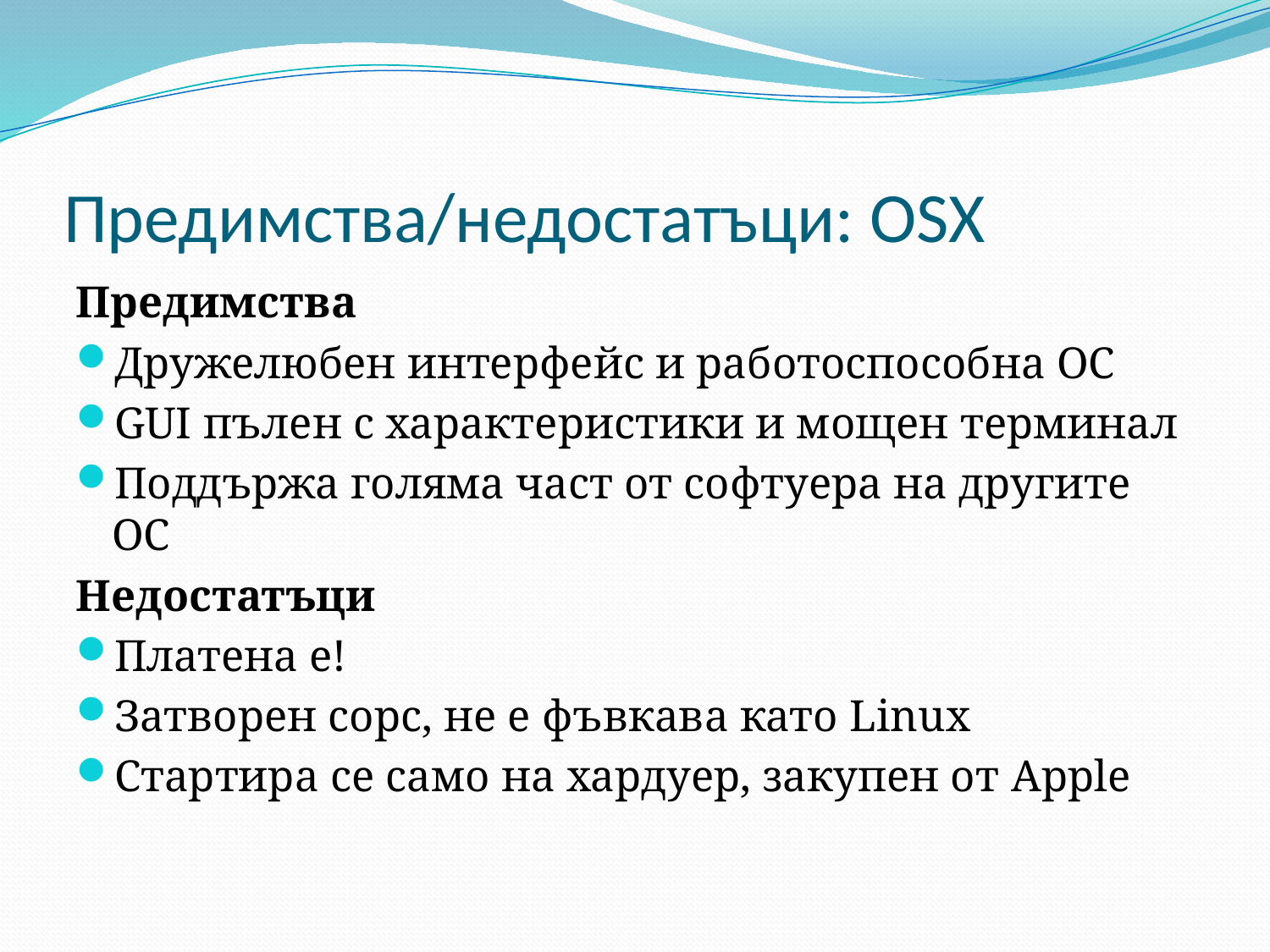

# Предимства/недостатъци: OSX
Предимства
Дружелюбен интерфейс и работоспособна ОС
GUI пълен с характеристики и мощен терминал
Поддържа голяма част от софтуера на другите ОС
Недостатъци
Платена е!
Затворен сорс, не е фъвкава като Linux
Стартира се само на хардуер, закупен от Apple